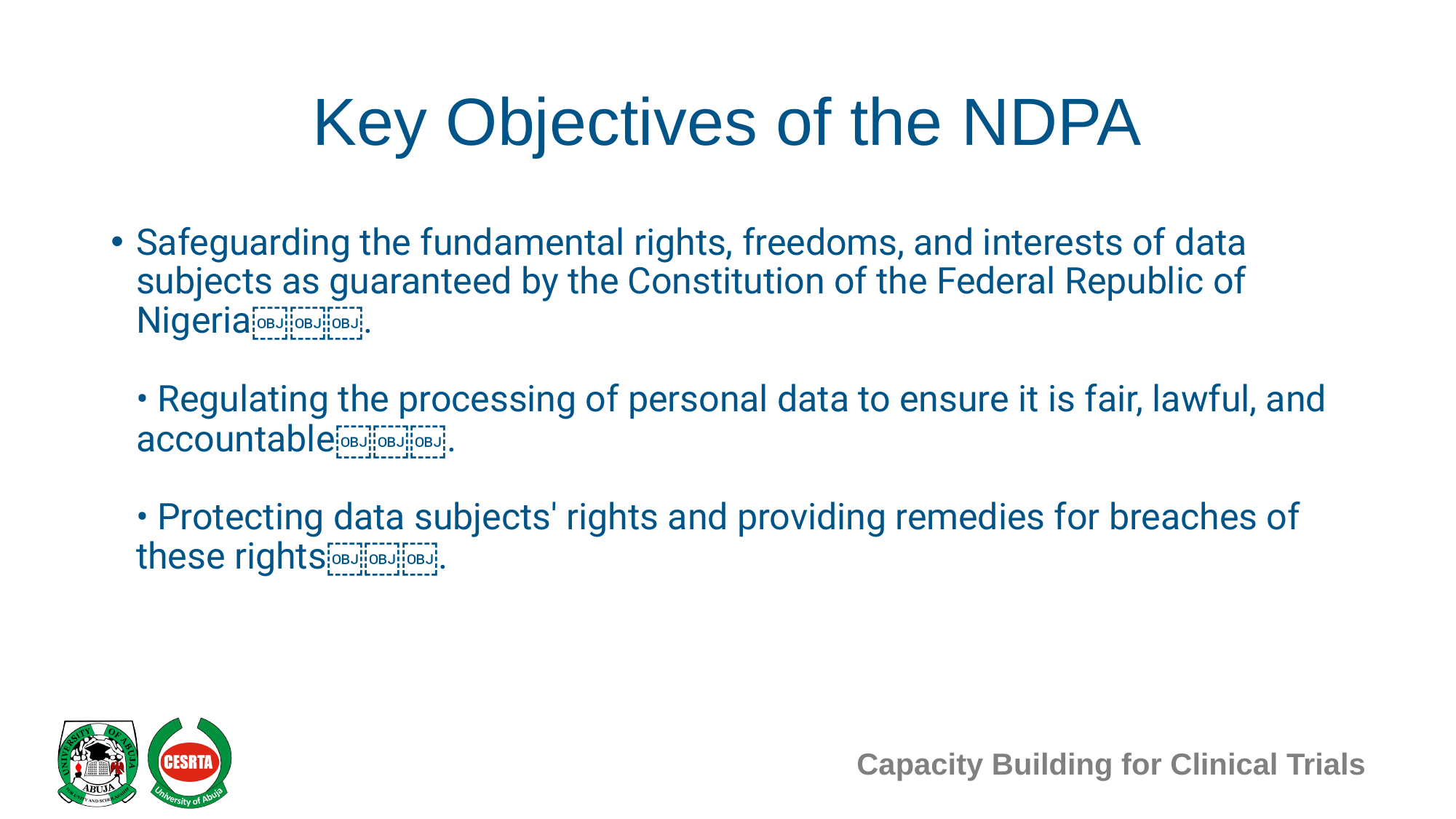

# Key Objectives of the NDPA
Safeguarding the fundamental rights, freedoms, and interests of data subjects as guaranteed by the Constitution of the Federal Republic of Nigeria￼￼￼.
• Regulating the processing of personal data to ensure it is fair, lawful, and accountable￼￼￼.
• Protecting data subjects' rights and providing remedies for breaches of these rights￼￼￼.